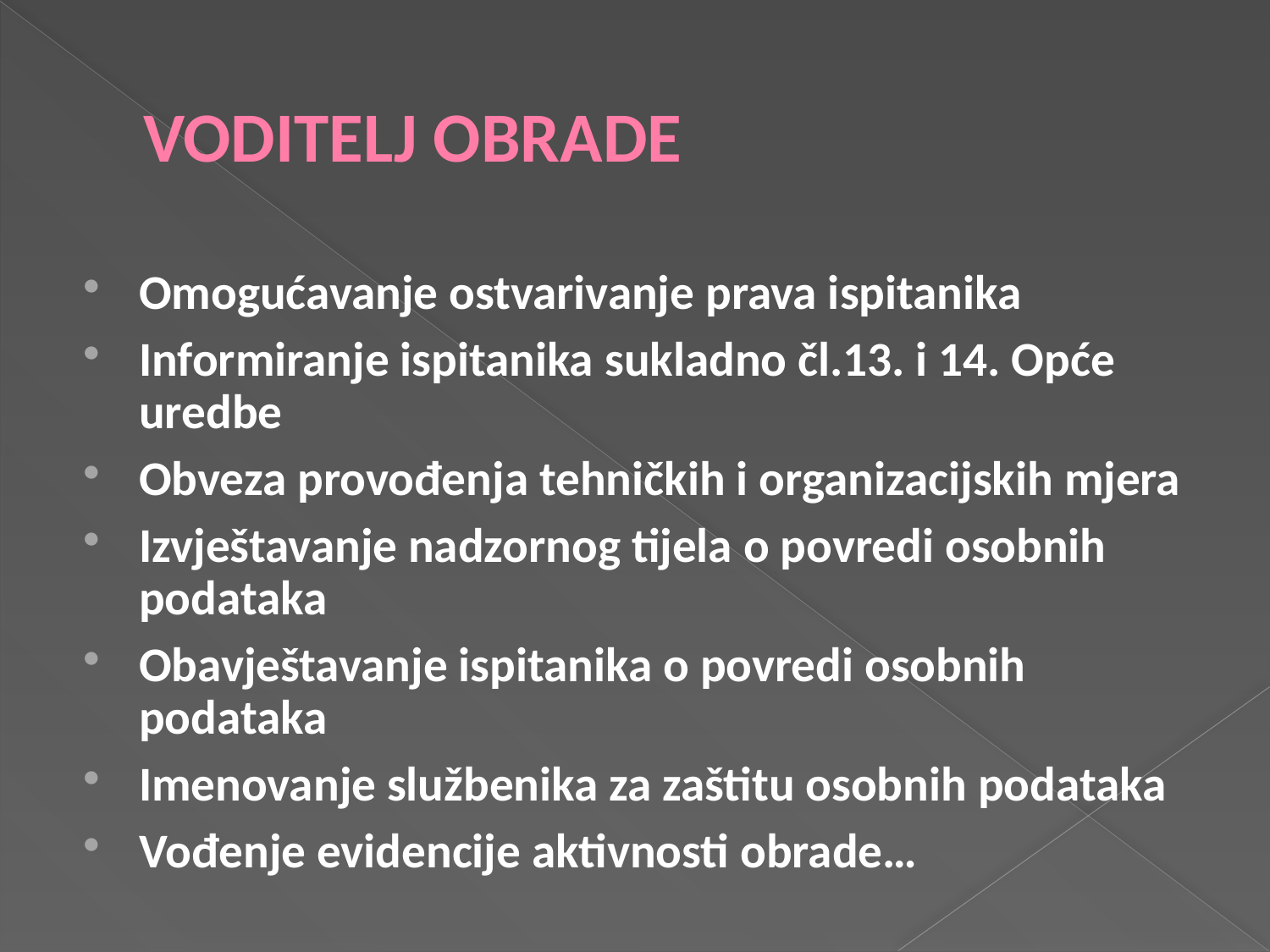

# VODITELJ OBRADE
Omogućavanje ostvarivanje prava ispitanika
Informiranje ispitanika sukladno čl.13. i 14. Opće uredbe
Obveza provođenja tehničkih i organizacijskih mjera
Izvještavanje nadzornog tijela o povredi osobnih podataka
Obavještavanje ispitanika o povredi osobnih podataka
Imenovanje službenika za zaštitu osobnih podataka
Vođenje evidencije aktivnosti obrade…